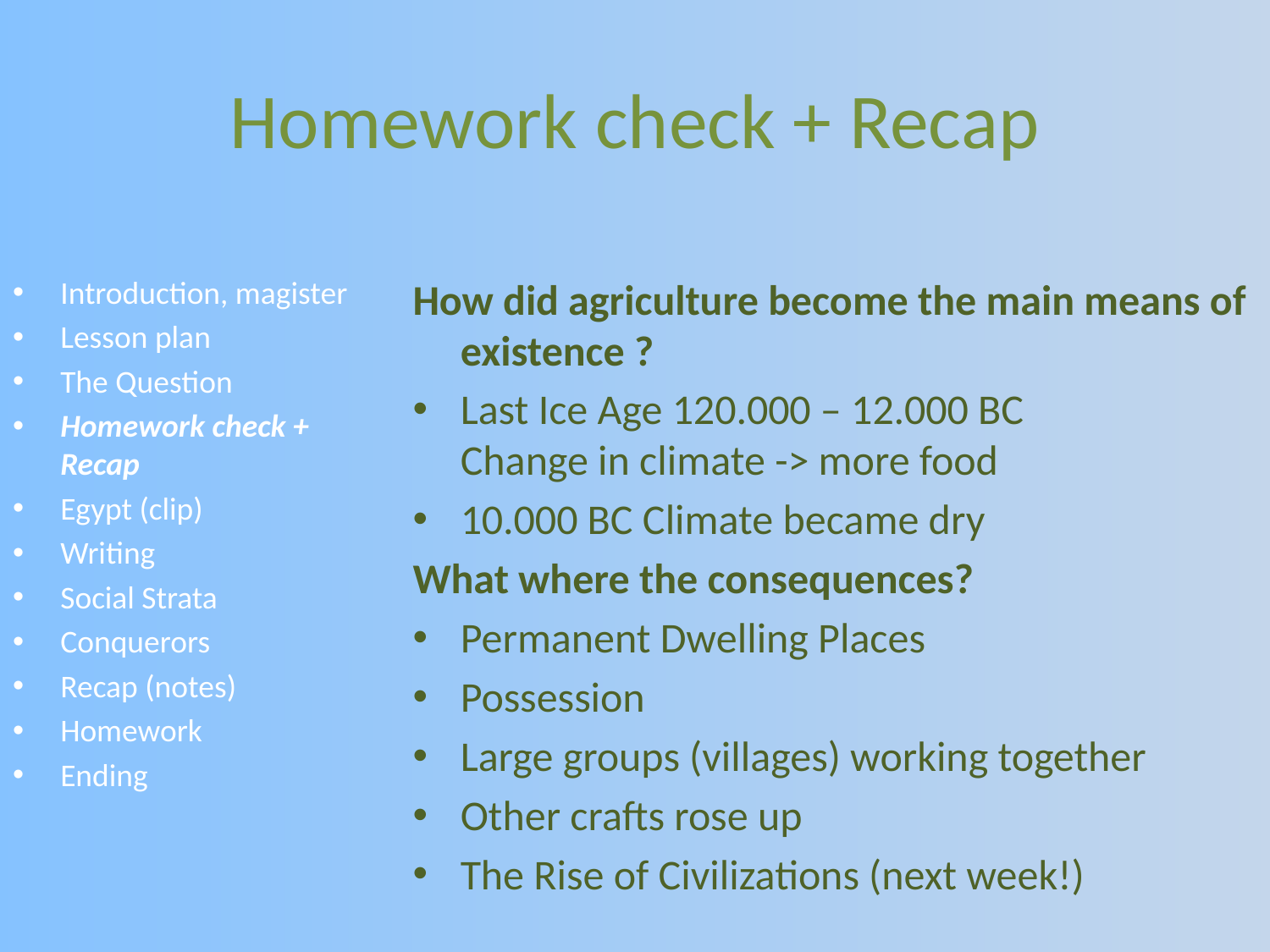

# Homework check + Recap
Introduction, magister
Lesson plan
The Question
Homework check + Recap
Egypt (clip)
Writing
Social Strata
Conquerors
Recap (notes)
Homework
Ending
How did agriculture become the main means of existence ?
Last Ice Age 120.000 – 12.000 BC
Change in climate -> more food
10.000 BC Climate became dry
What where the consequences?
Permanent Dwelling Places
Possession
Large groups (villages) working together
Other crafts rose up
The Rise of Civilizations (next week!)